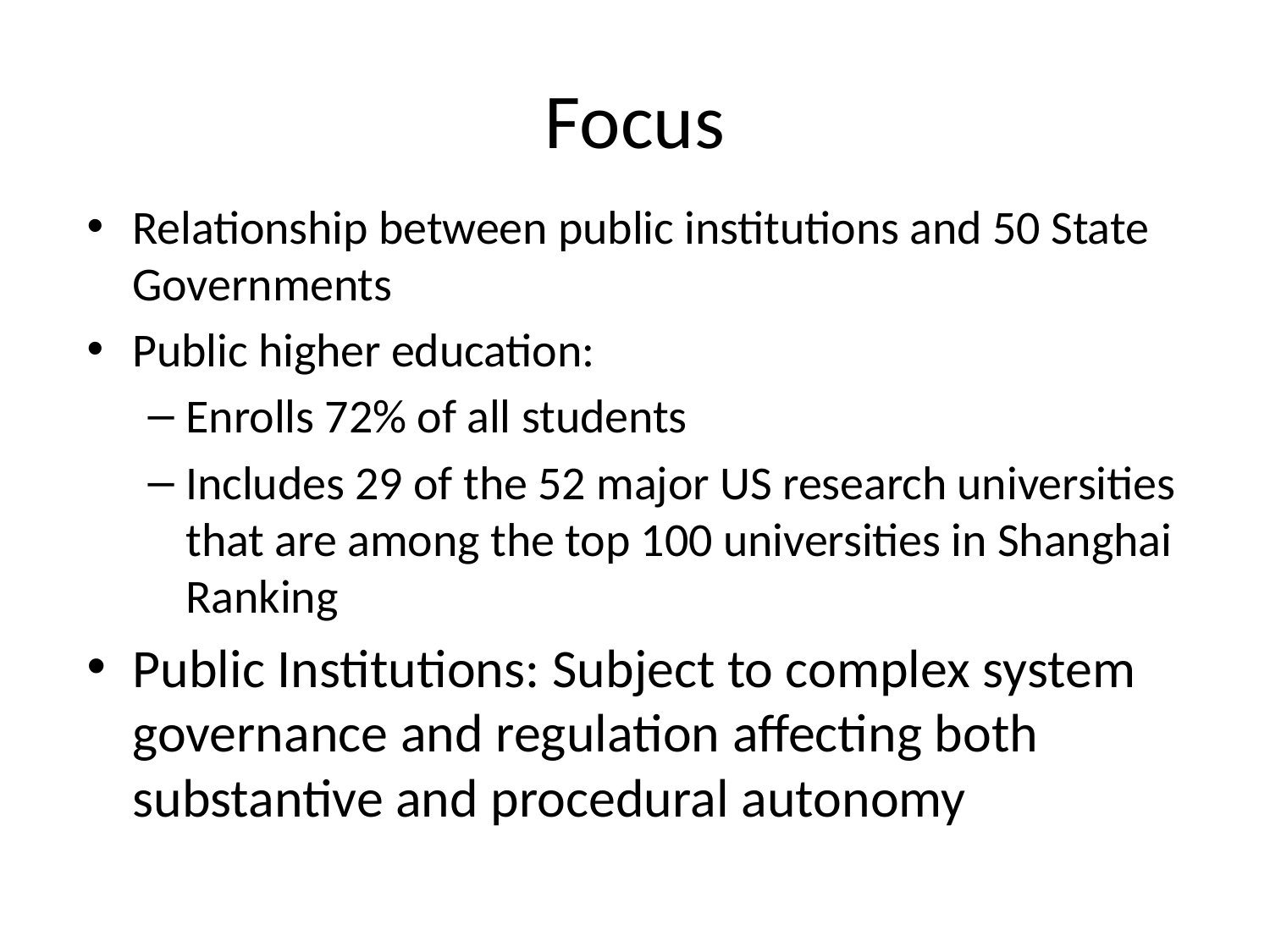

# Focus
Relationship between public institutions and 50 State Governments
Public higher education:
Enrolls 72% of all students
Includes 29 of the 52 major US research universities that are among the top 100 universities in Shanghai Ranking
Public Institutions: Subject to complex system governance and regulation affecting both substantive and procedural autonomy